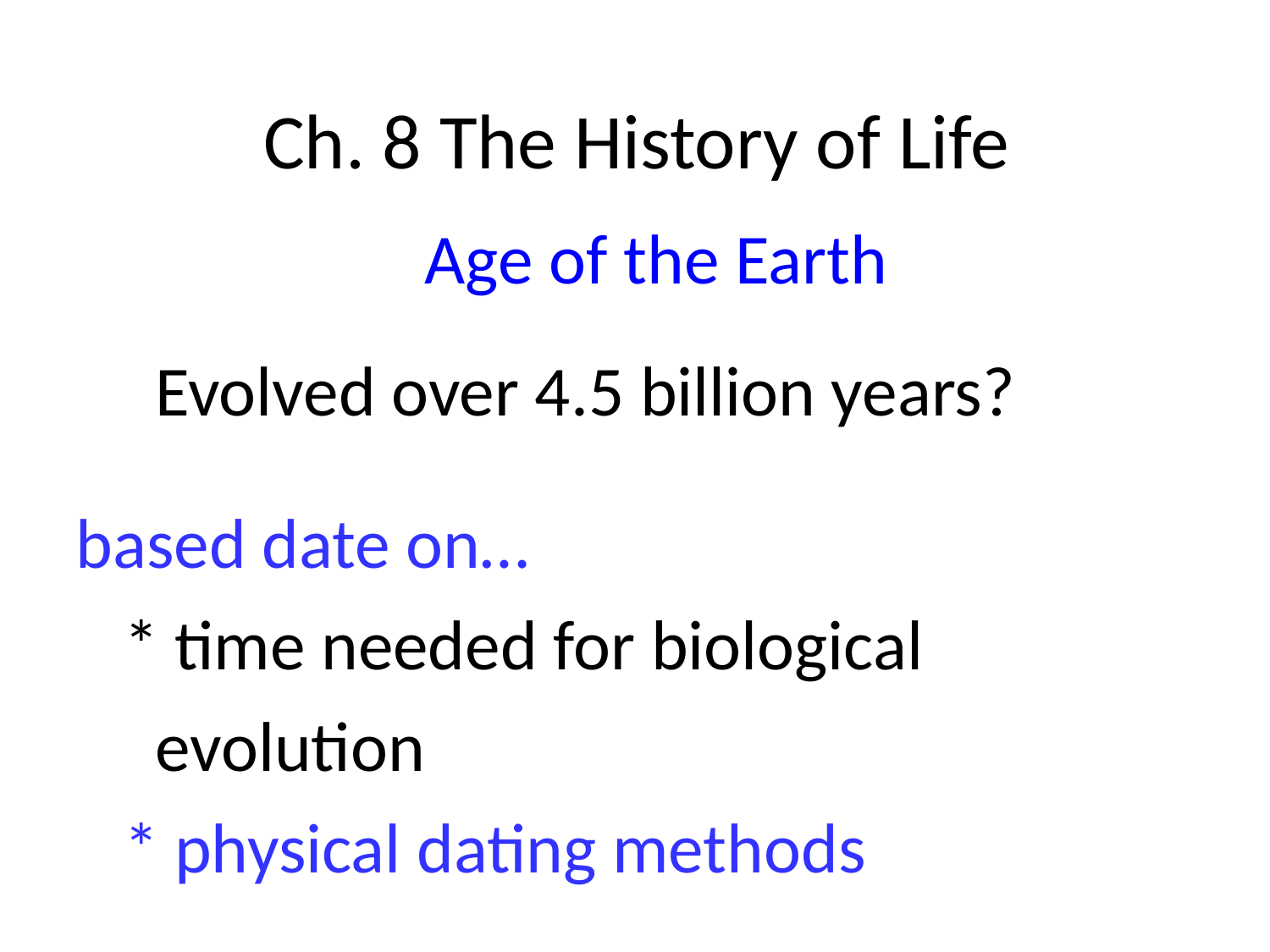

# Ch. 8 The History of Life
Age of the Earth

     Evolved over 4.5 billion years?

based date on…
	* time needed for biological
     evolution
	* physical dating methods